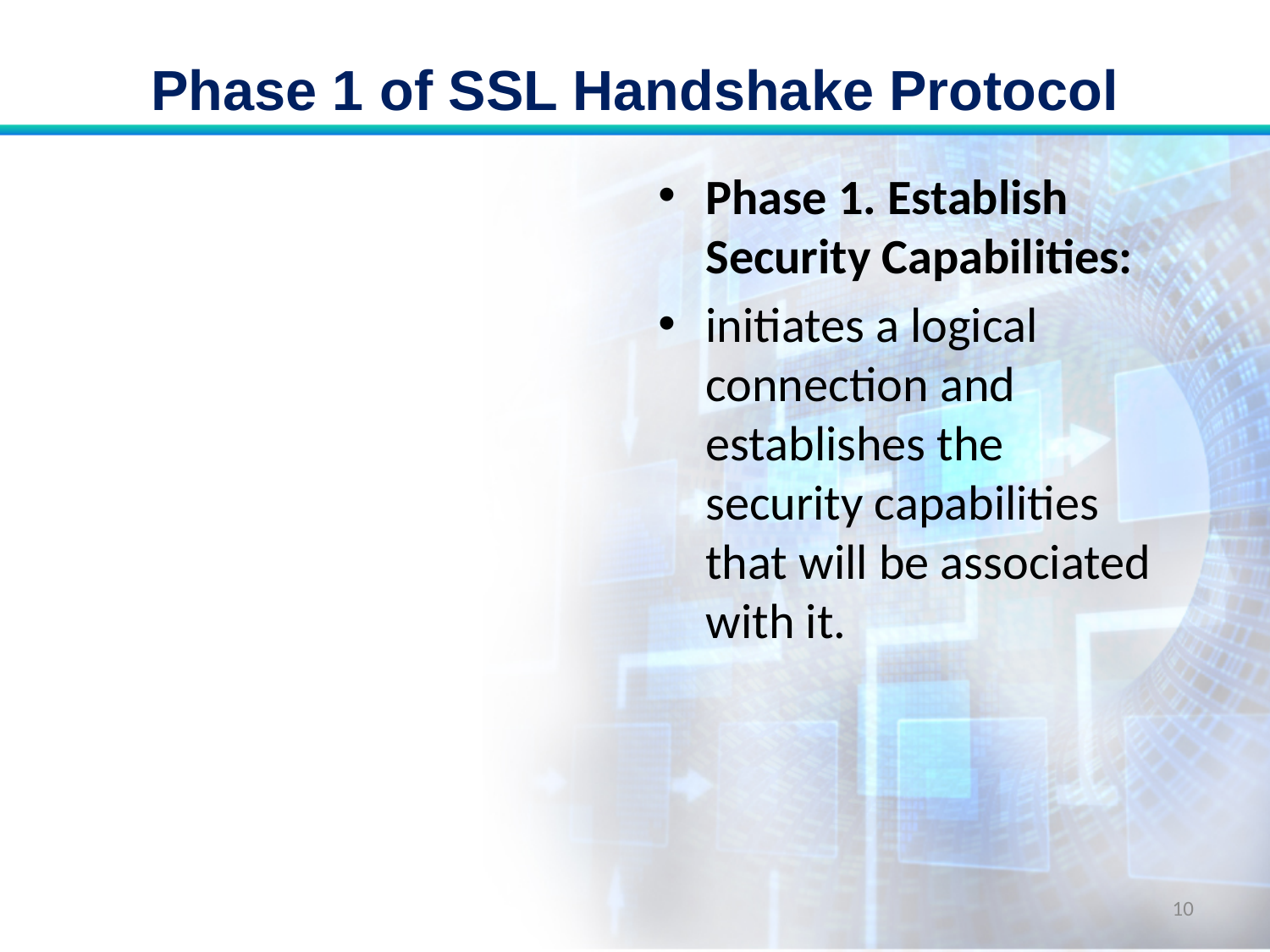

# Phase 1 of SSL Handshake Protocol
Phase 1. Establish Security Capabilities:
initiates a logical connection and  establishes the security capabilities that will be associated with it.
10